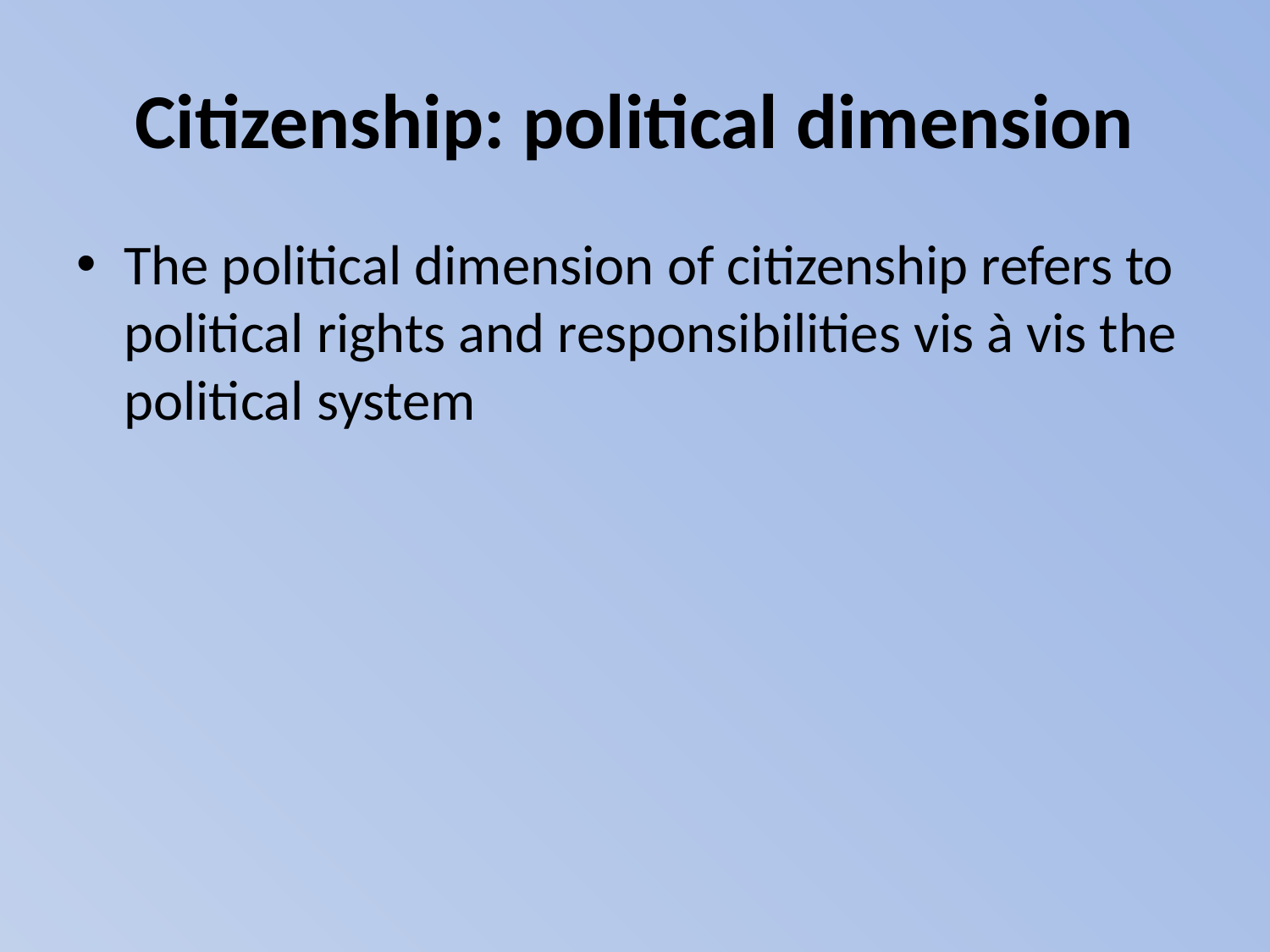

# Citizenship: political dimension
The political dimension of citizenship refers to political rights and responsibilities vis à vis the political system